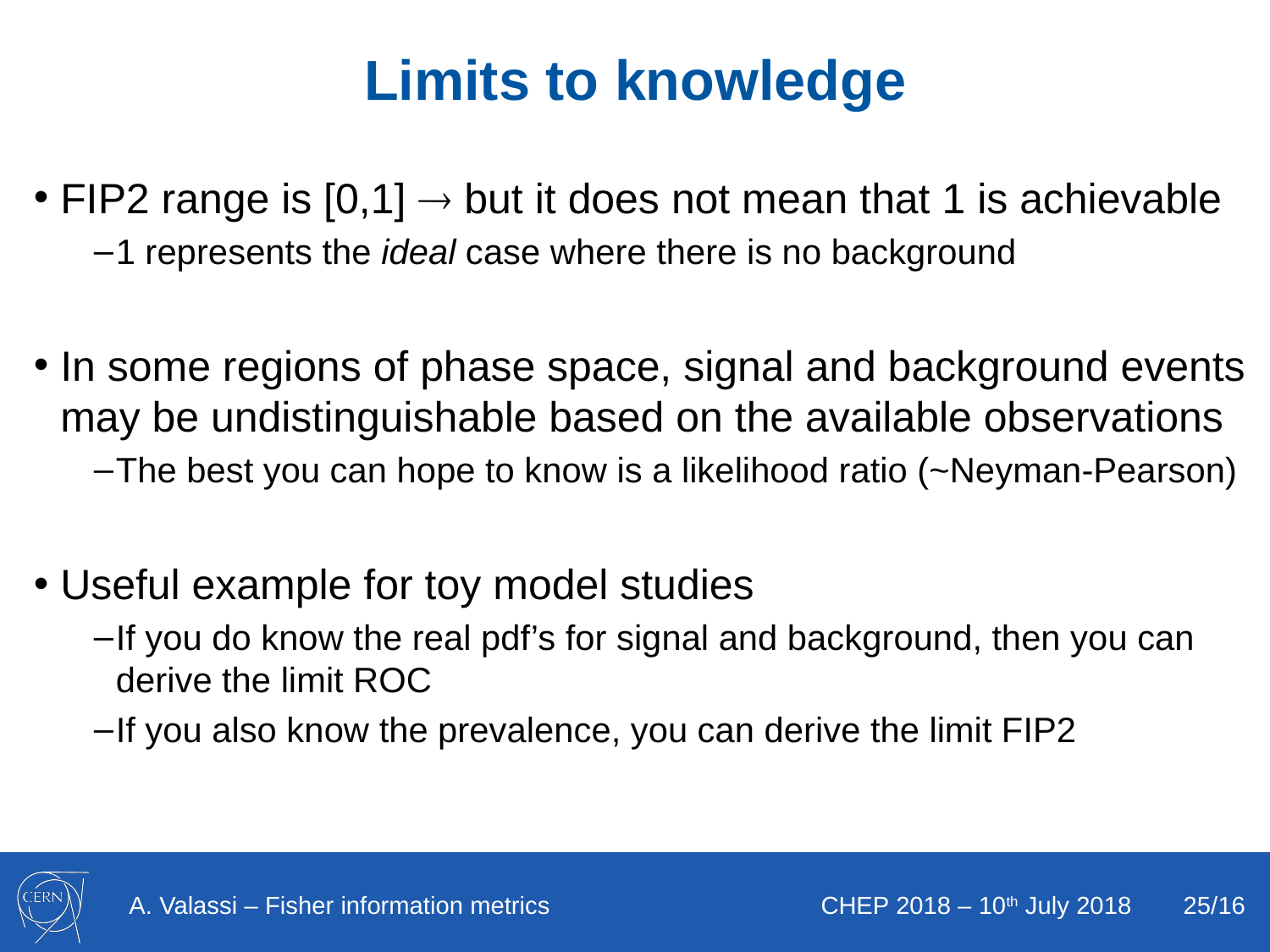

# Limits to knowledge
FIP2 range is [0,1] → but it does not mean that 1 is achievable
1 represents the ideal case where there is no background

In some regions of phase space, signal and background events may be undistinguishable based on the available observations
The best you can hope to know is a likelihood ratio (~Neyman-Pearson)

Useful example for toy model studies
If you do know the real pdf’s for signal and background, then you can derive the limit ROC
If you also know the prevalence, you can derive the limit FIP2